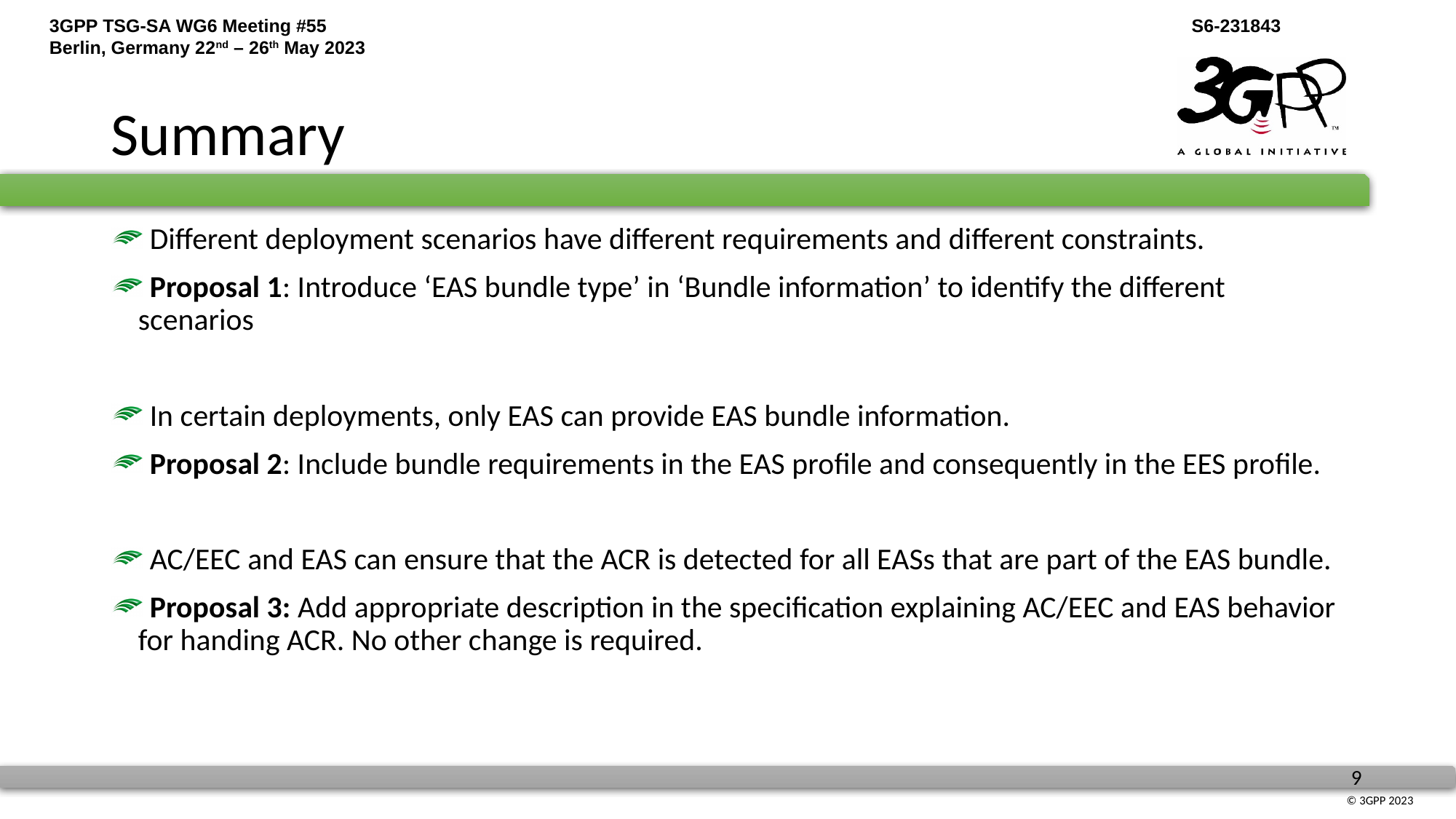

# Summary
 Different deployment scenarios have different requirements and different constraints.
 Proposal 1: Introduce ‘EAS bundle type’ in ‘Bundle information’ to identify the different scenarios

 In certain deployments, only EAS can provide EAS bundle information.
 Proposal 2: Include bundle requirements in the EAS profile and consequently in the EES profile.

 AC/EEC and EAS can ensure that the ACR is detected for all EASs that are part of the EAS bundle.
 Proposal 3: Add appropriate description in the specification explaining AC/EEC and EAS behavior for handing ACR. No other change is required.